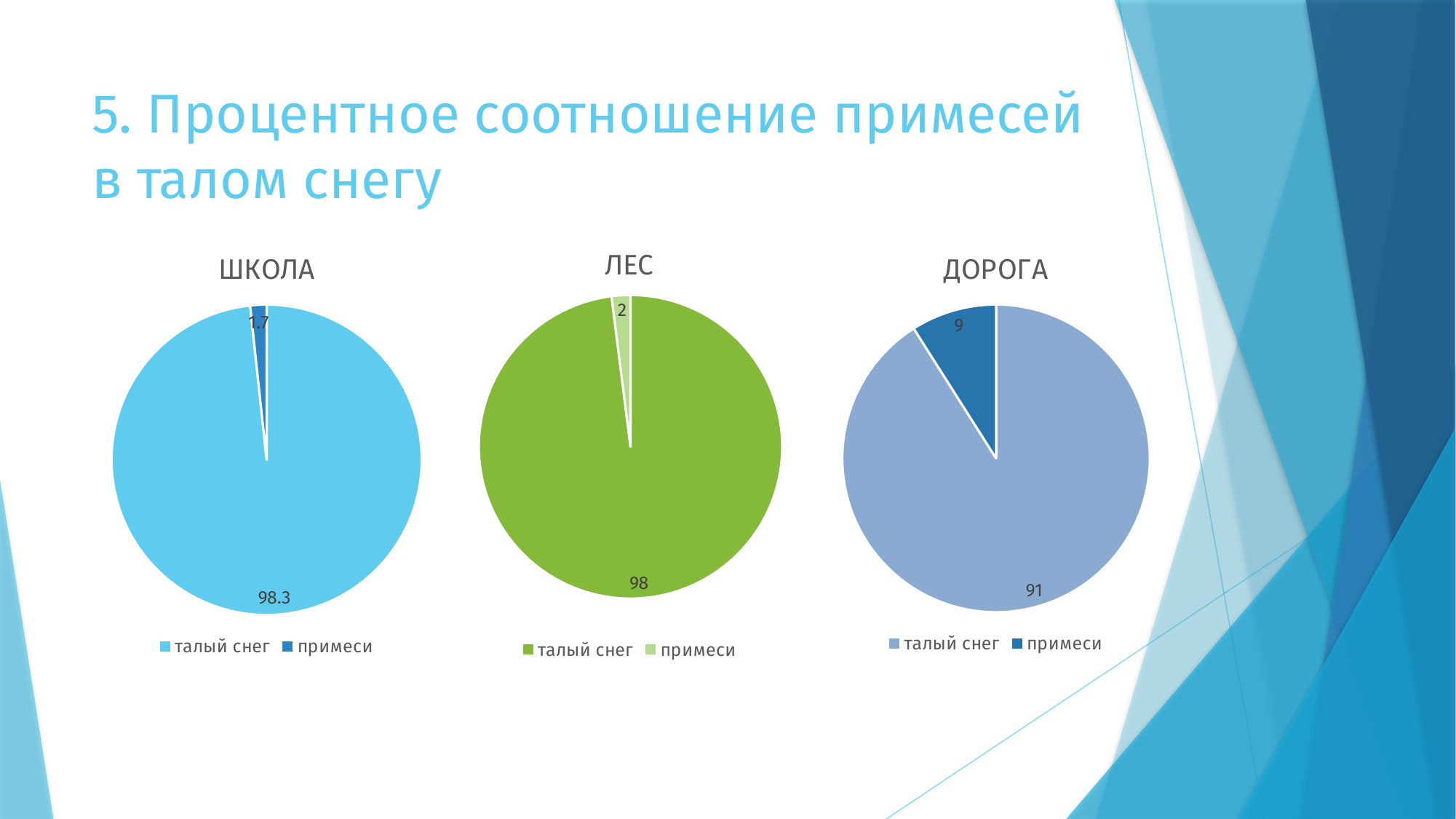

# 5. Процентное соотношение примесей в талом снегу

### Chart:

| Category | ЛЕС |
|---|---|
| талый снег | 98.0 |
| примеси | 2.0 |

### Chart:

| Category | ШКОЛА |
|---|---|
| талый снег | 98.3 |
| примеси | 1.7 |

### Chart:

| Category | ДОРОГА |
|---|---|
| талый снег | 91.0 |
| примеси | 9.0 |